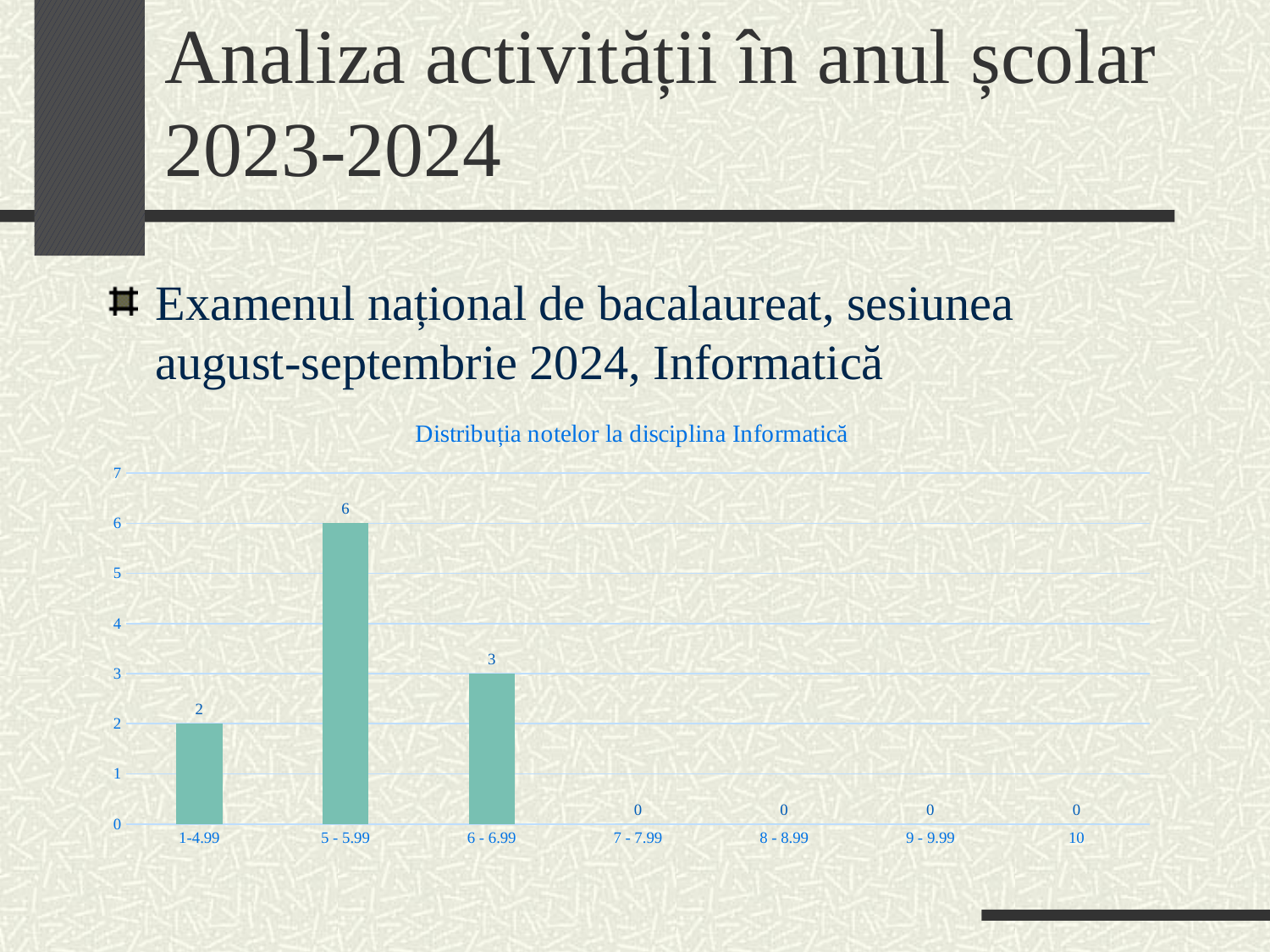

# Analiza activității în anul școlar 2023-2024
Examenul național de bacalaureat, sesiunea august-septembrie 2024, Informatică

### Chart: Distribuția notelor la disciplina Informatică

| Category |  |
|---|---|
| 1-4.99 | 2.0 |
| 5 - 5.99 | 6.0 |
| 6 - 6.99 | 3.0 |
| 7 - 7.99 | 0.0 |
| 8 - 8.99 | 0.0 |
| 9 - 9.99 | 0.0 |
| 10 | 0.0 |